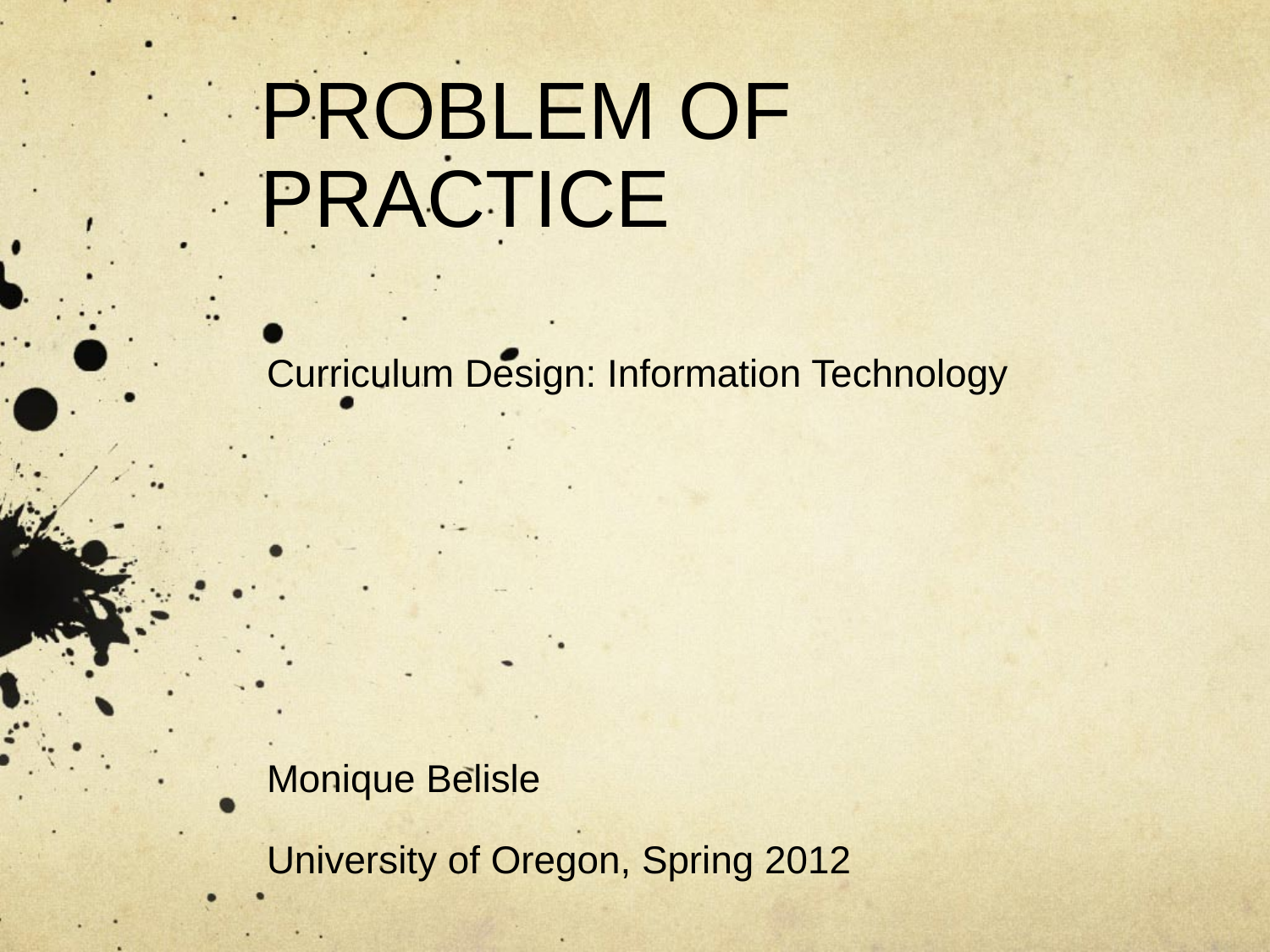

# PROBLEM OF PRACTICE
Curriculum Design: Information Technology

Monique Belisle
University of Oregon, Spring 2012